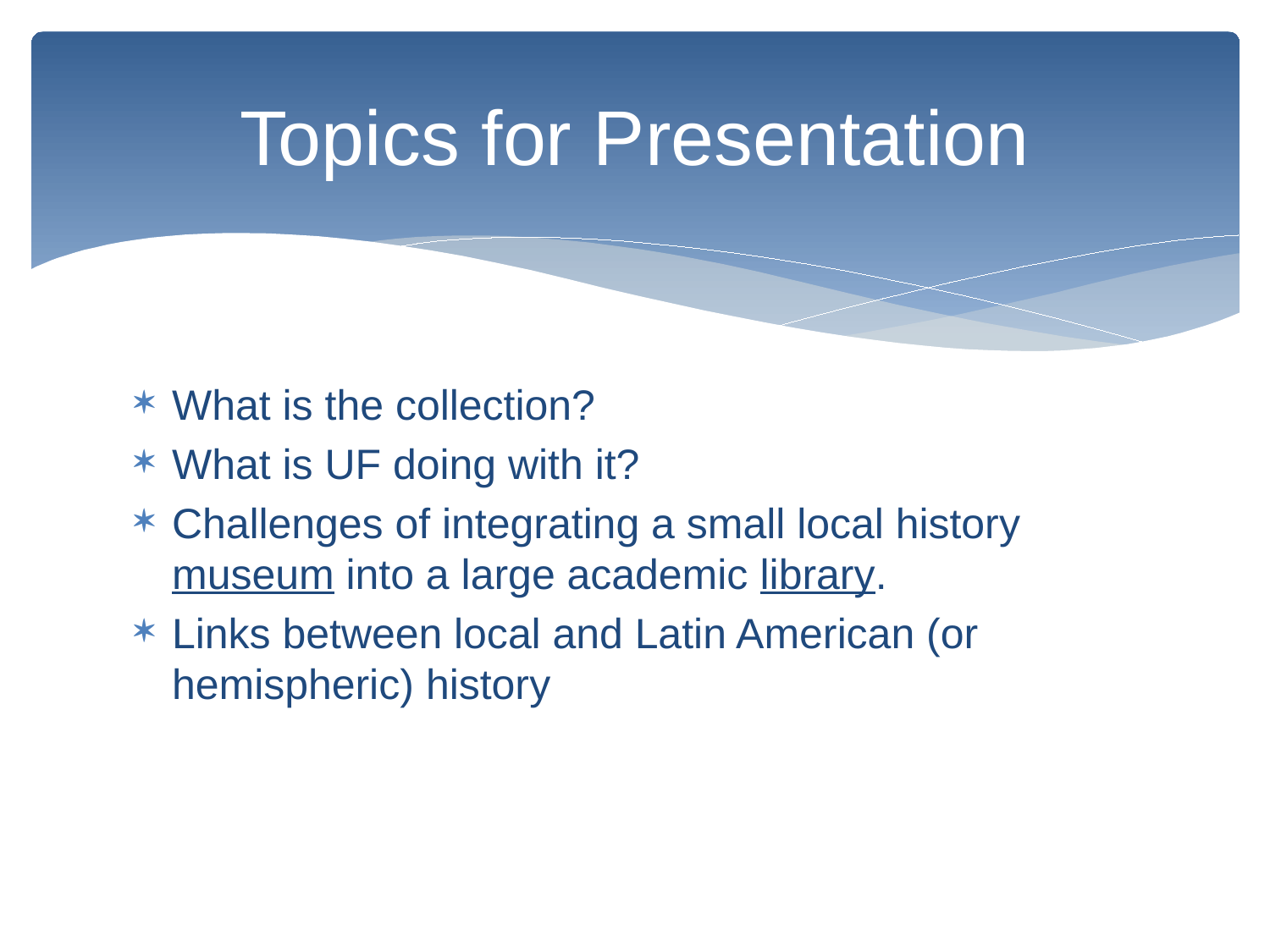

# Topics for Presentation
What is the collection?
What is UF doing with it?
Challenges of integrating a small local history museum into a large academic library.
Links between local and Latin American (or hemispheric) history